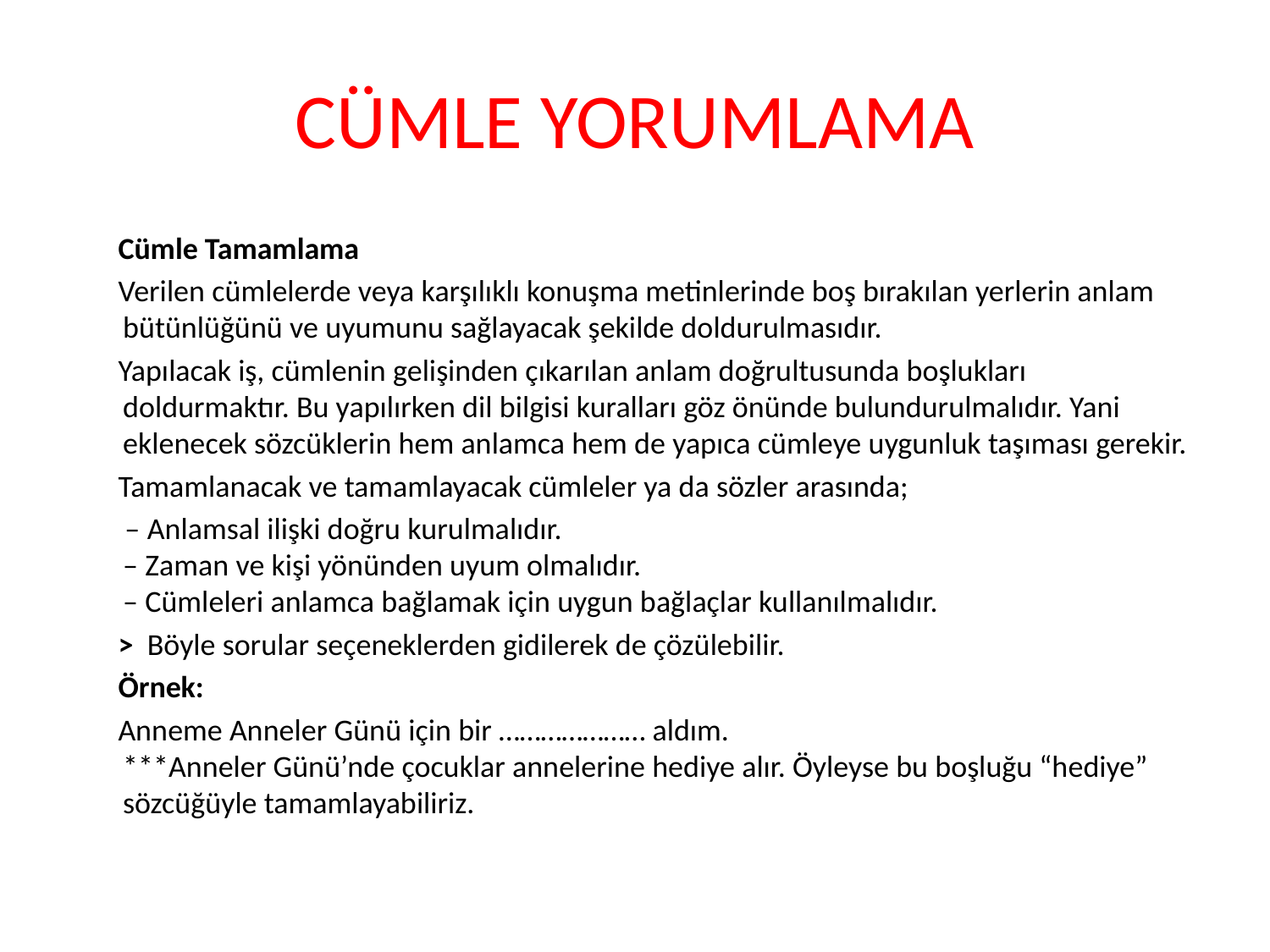

# CÜMLE YORUMLAMA
      Cümle Tamamlama
      Verilen cümlelerde veya karşılıklı konuşma metinlerinde boş bırakılan yerlerin anlam bütünlüğünü ve uyumunu sağlayacak şekilde doldurulmasıdır.
      Yapılacak iş, cümlenin gelişinden çıkarılan anlam doğrultusunda boşlukları doldurmaktır. Bu yapılırken dil bilgisi kuralları göz önünde bulundurulmalıdır. Yani eklenecek sözcüklerin hem anlamca hem de yapıca cümleye uygunluk taşıması gerekir.
      Tamamlanacak ve tamamlayacak cümleler ya da sözler arasında;
       – Anlamsal ilişki doğru kurulmalıdır.
– Zaman ve kişi yönünden uyum olmalıdır.
– Cümleleri anlamca bağlamak için uygun bağlaçlar kullanılmalıdır.
      >  Böyle sorular seçeneklerden gidilerek de çözülebilir.
      Örnek:
      Anneme Anneler Günü için bir ………………… aldım.
***Anneler Günü’nde çocuklar annelerine hediye alır. Öyleyse bu boşluğu “hediye” sözcüğüyle tamamlayabiliriz.